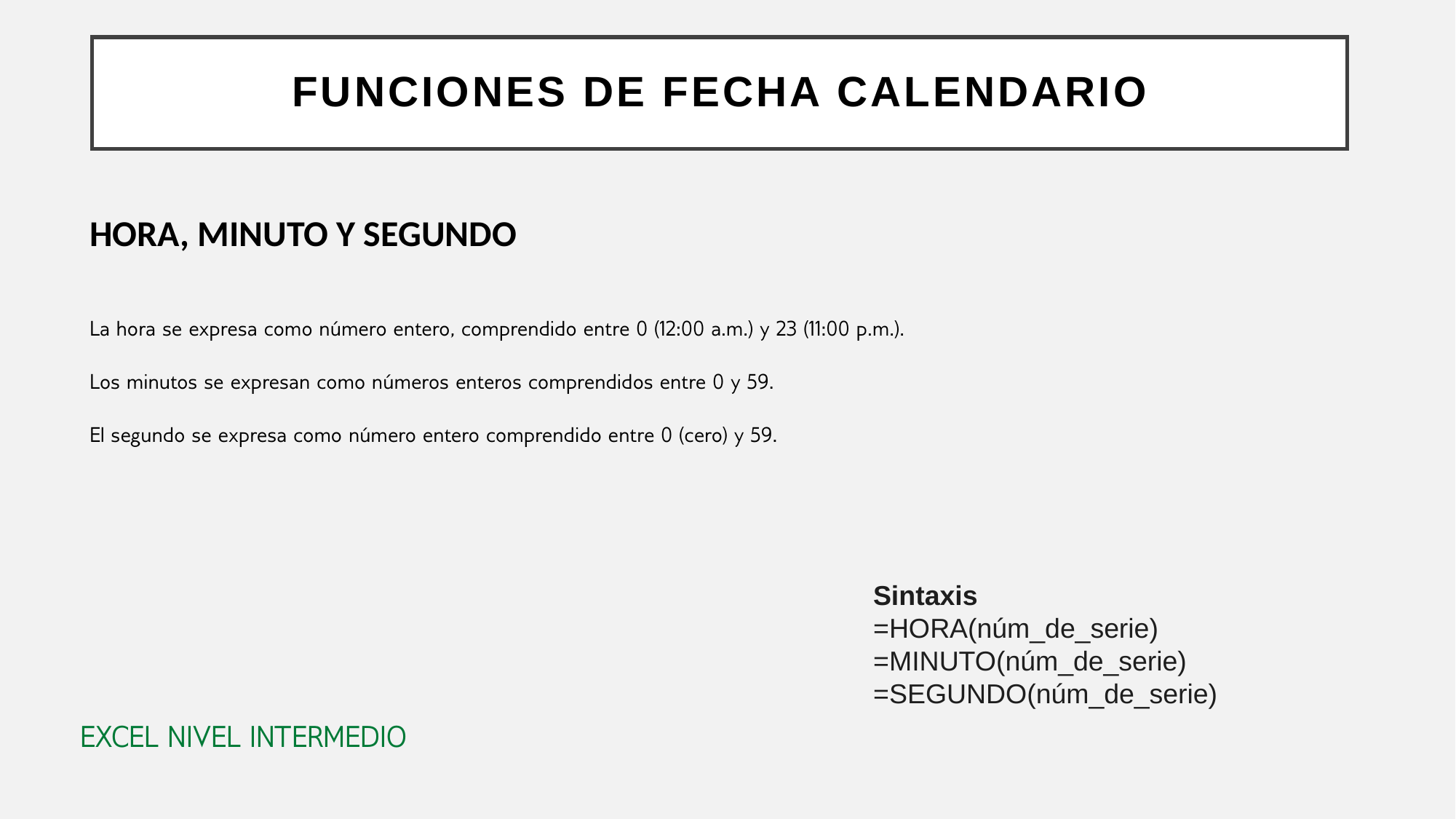

# Funciones de FECHA CALENDARIO
HORA, MINUTO Y SEGUNDO
La hora se expresa como número entero, comprendido entre 0 (12:00 a.m.) y 23 (11:00 p.m.).
Los minutos se expresan como números enteros comprendidos entre 0 y 59.
El segundo se expresa como número entero comprendido entre 0 (cero) y 59.

Sintaxis
=HORA(núm_de_serie)
=MINUTO(núm_de_serie)
=SEGUNDO(núm_de_serie)

EXCEL NIVEL INTERMEDIO